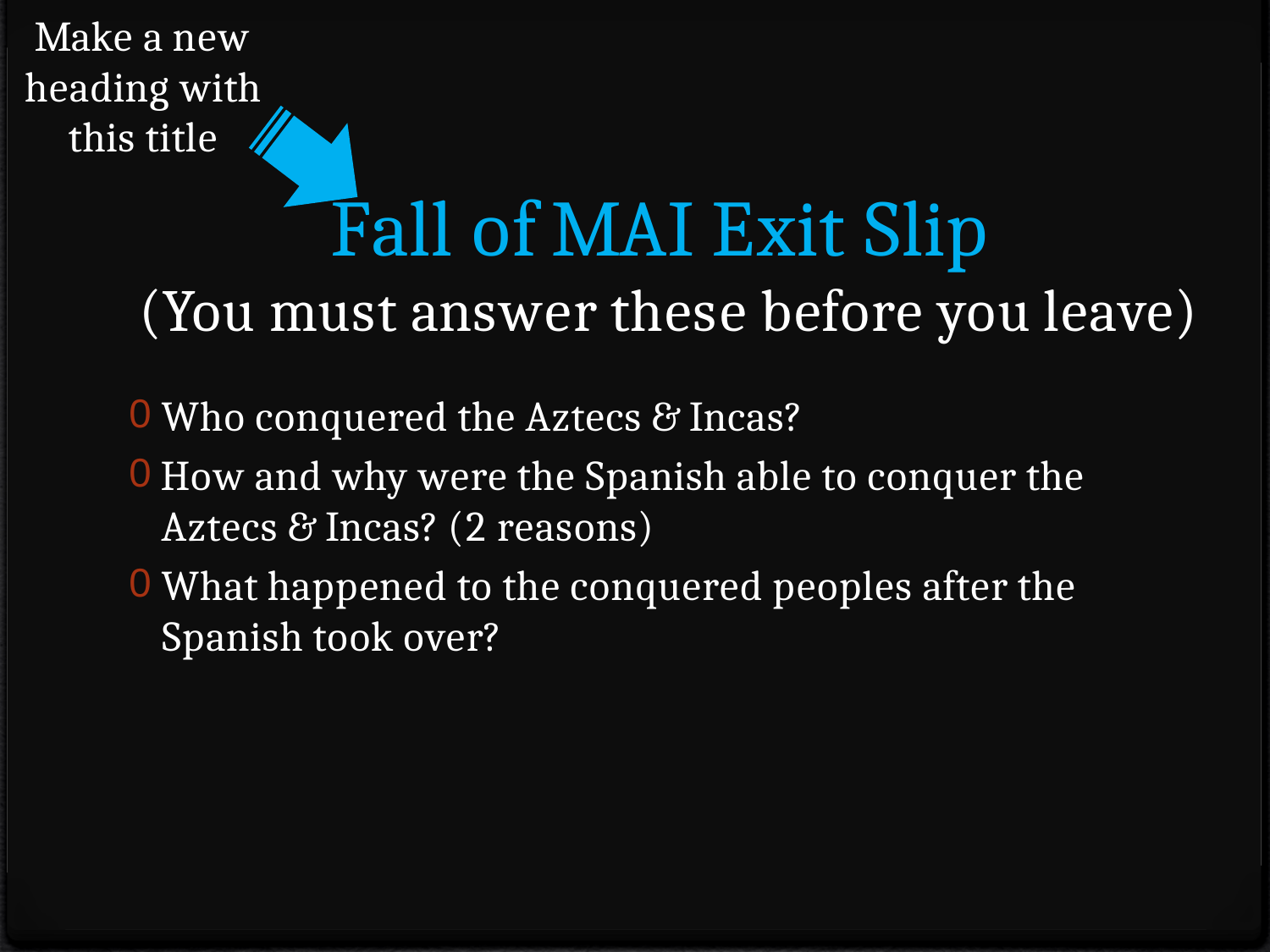

Make a new heading with this title

# Fall of MAI Exit Slip (You must answer these before you leave)
Who conquered the Aztecs & Incas?
How and why were the Spanish able to conquer the Aztecs & Incas? (2 reasons)
What happened to the conquered peoples after the Spanish took over?